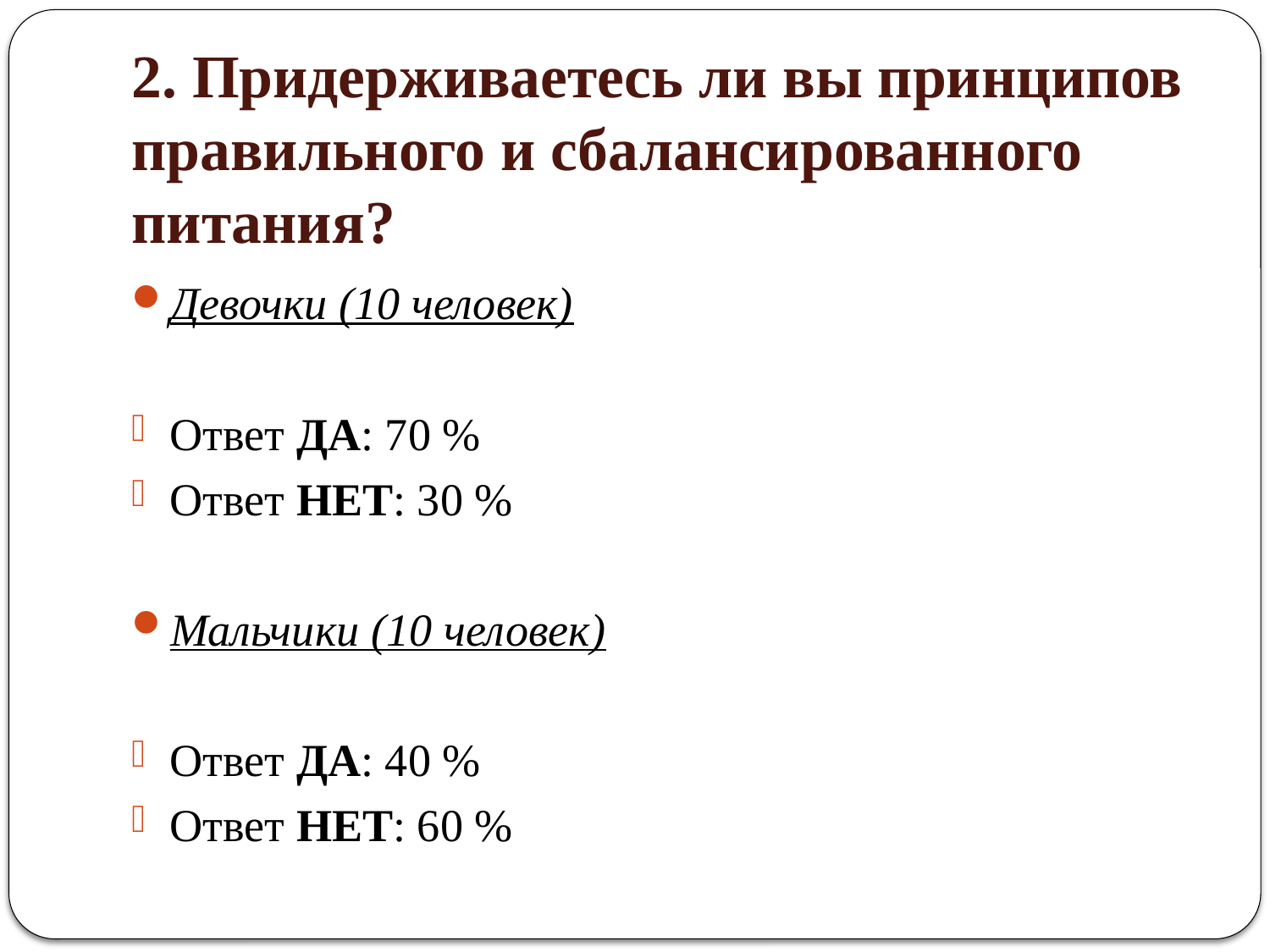

# 2. Придерживаетесь ли вы принципов правильного и сбалансированного питания?
Девочки (10 человек)

Ответ ДА: 70 %
Ответ НЕТ: 30 %

Мальчики (10 человек)

Ответ ДА: 40 %
Ответ НЕТ: 60 %